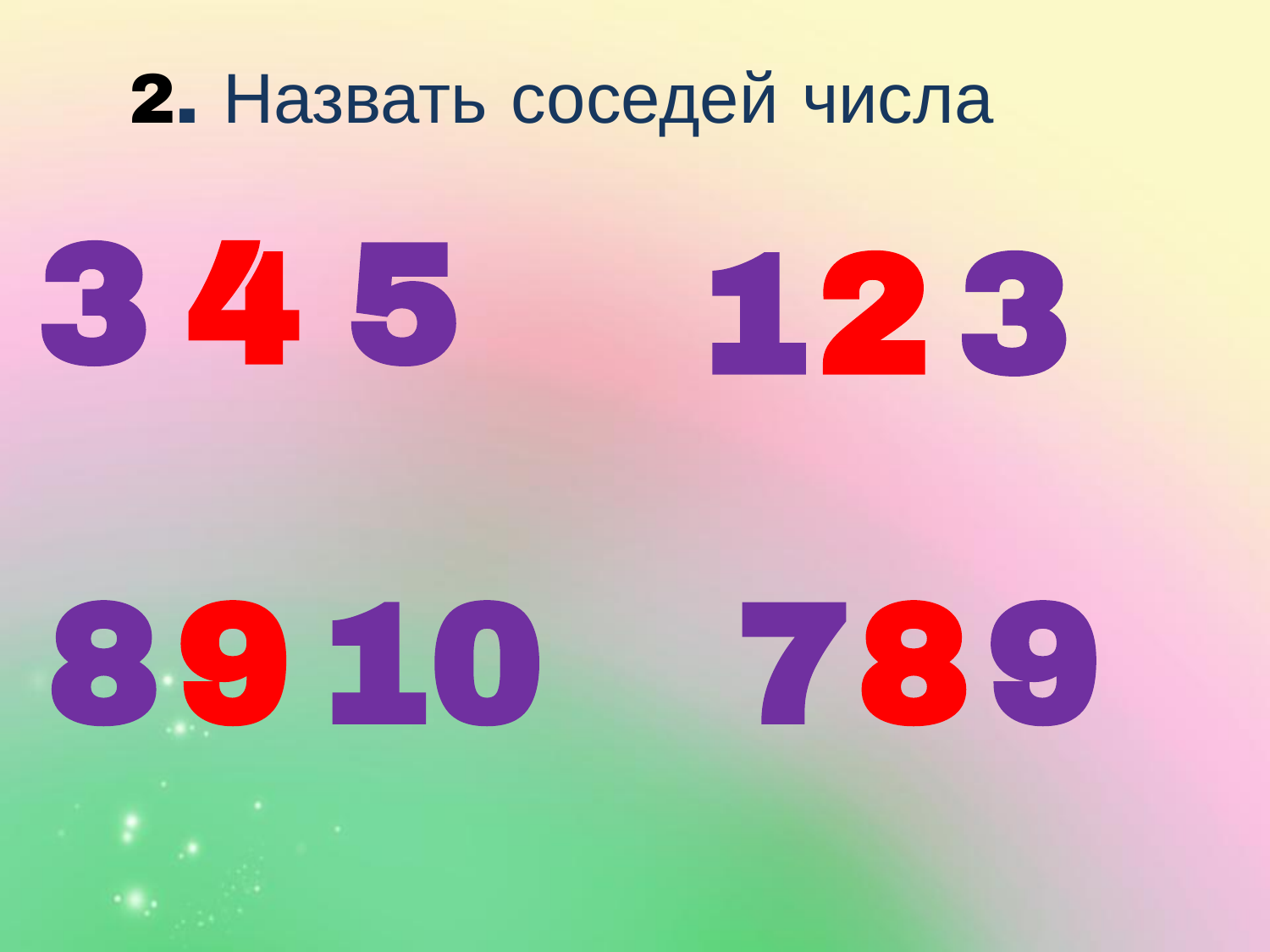

2. Назвать соседей числа
3
4
5
1
2
3
8
9
10
7
8
9